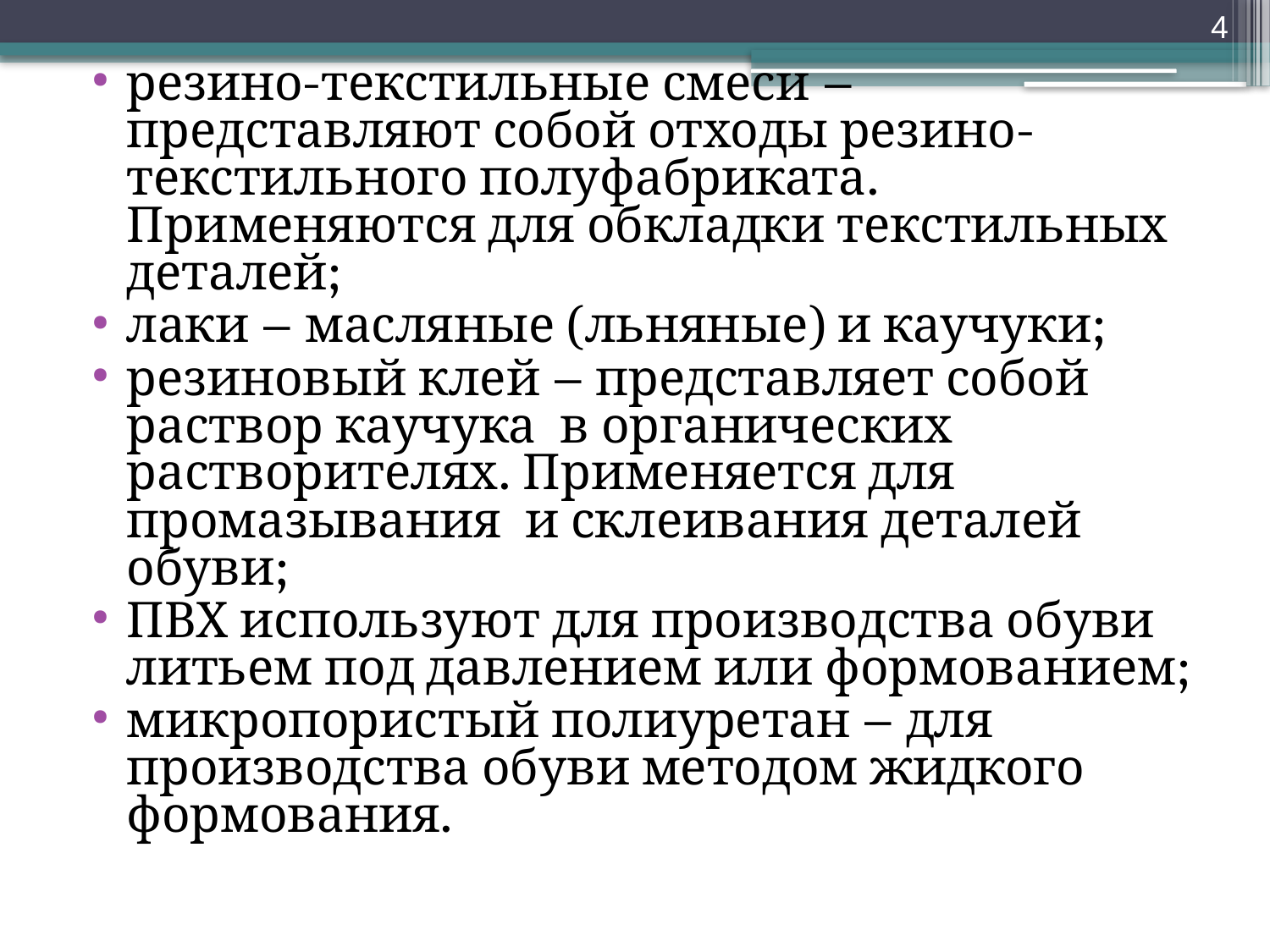

4
резино-текстильные смеси – представляют собой отходы резино-текстильного полуфабриката. Применяются для обкладки текстильных деталей;
лаки – масляные (льняные) и каучуки;
резиновый клей – представляет собой раствор каучука  в органических растворителях. Применяется для промазывания  и склеивания деталей обуви;
ПВХ используют для производства обуви литьем под давлением или формованием;
микропористый полиуретан – для производства обуви методом жидкого формования.